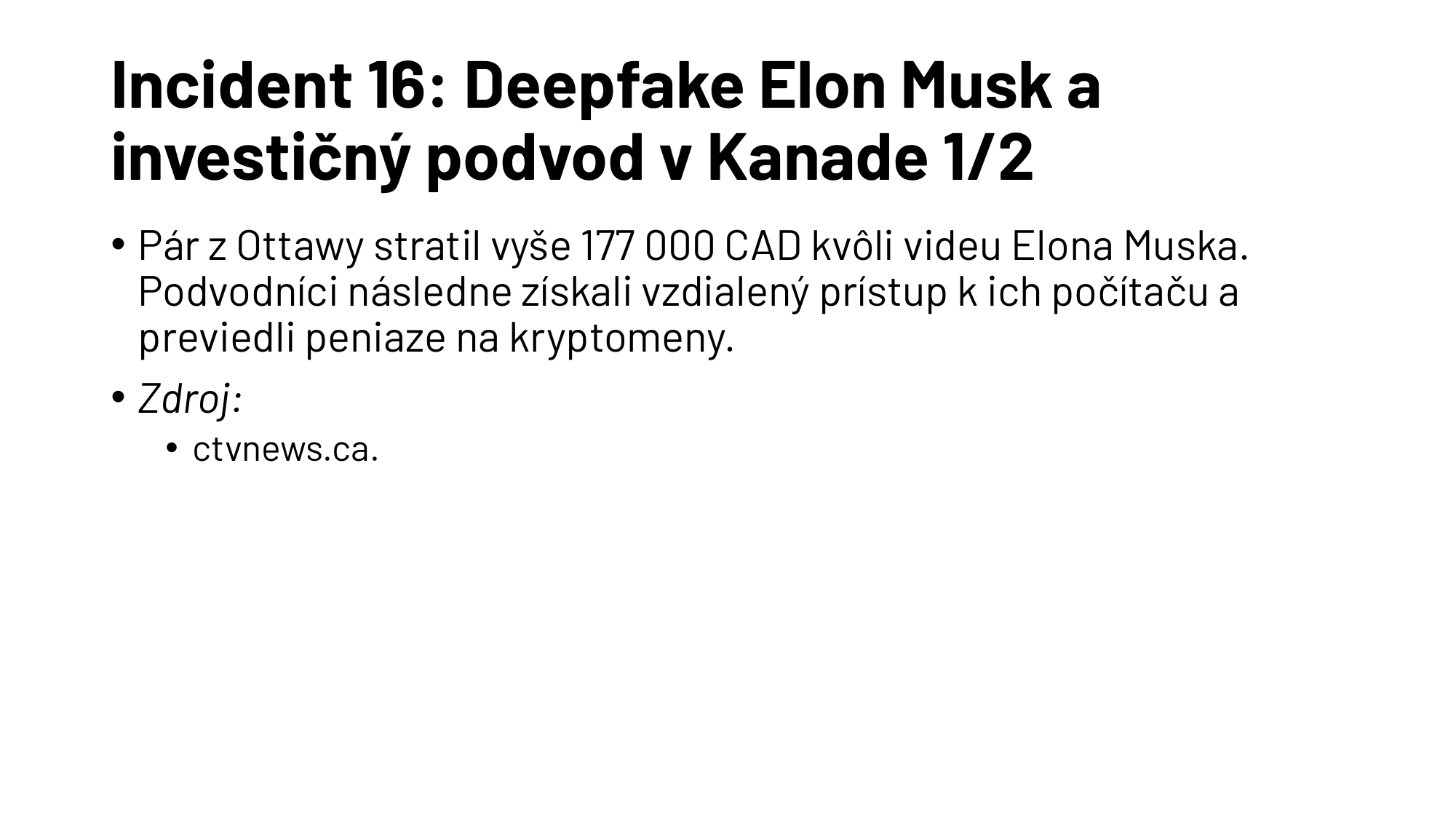

# Incident 16: Deepfake Elon Musk a investičný podvod v Kanade 1/2
Pár z Ottawy stratil vyše 177 000 CAD kvôli videu Elona Muska. Podvodníci následne získali vzdialený prístup k ich počítaču a previedli peniaze na kryptomeny.
Zdroj:
ctvnews.ca.